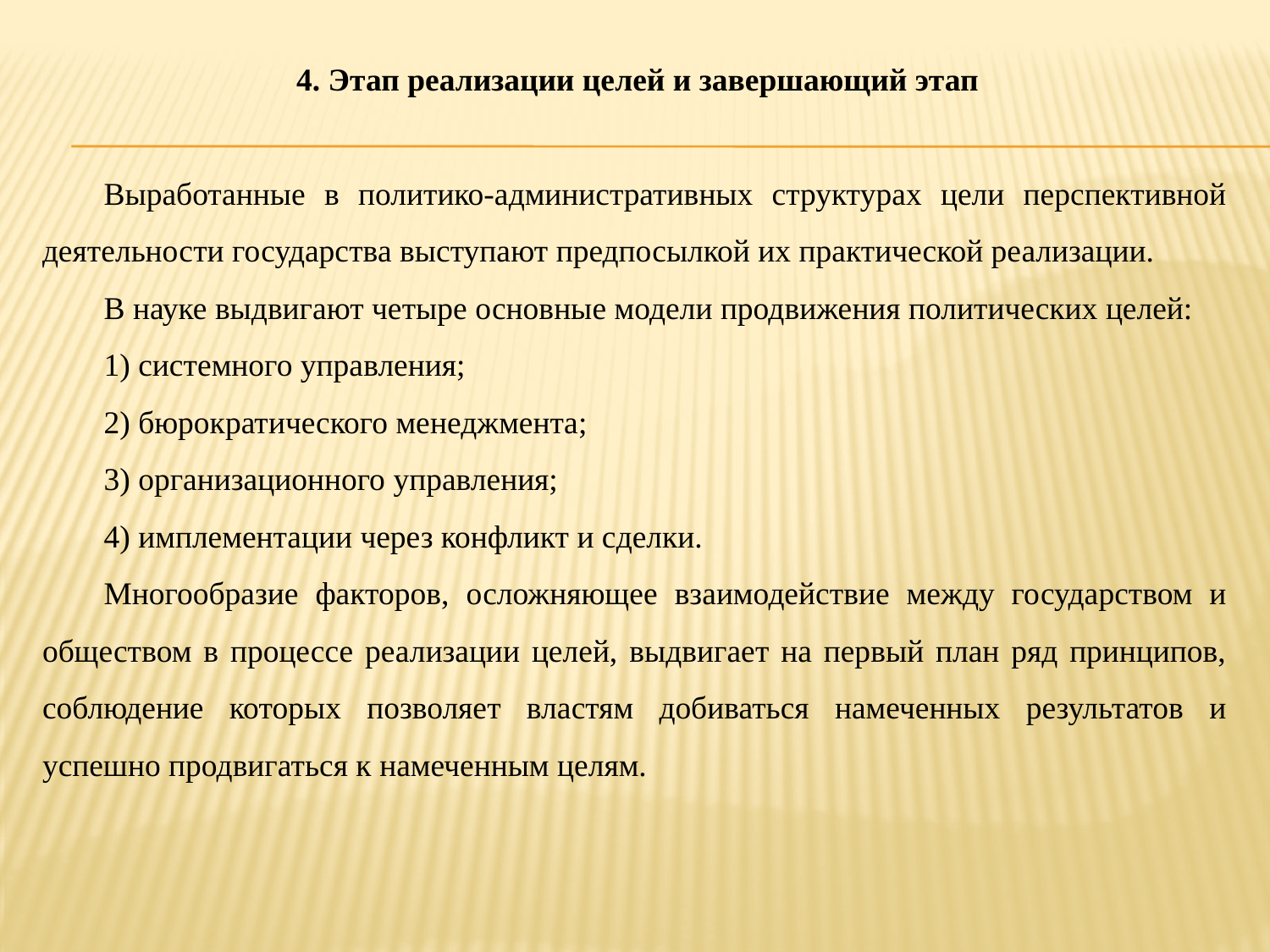

4. Этап реализации целей и завершающий этап

Выработанные в политико-административных структурах цели перспективной деятельности государства выступают предпосылкой их практической реализации.
В науке выдвигают четыре основные модели продвижения политических целей:
 системного управления;
 бюрократического менеджмента;
 организационного управления;
 имплементации через конфликт и сделки.
Многообразие факторов, осложняющее взаимодействие между государством и обществом в процессе реализации целей, выдвигает на первый план ряд принципов, соблюдение которых позволяет властям добиваться намеченных результатов и успешно продвигаться к намеченным целям.